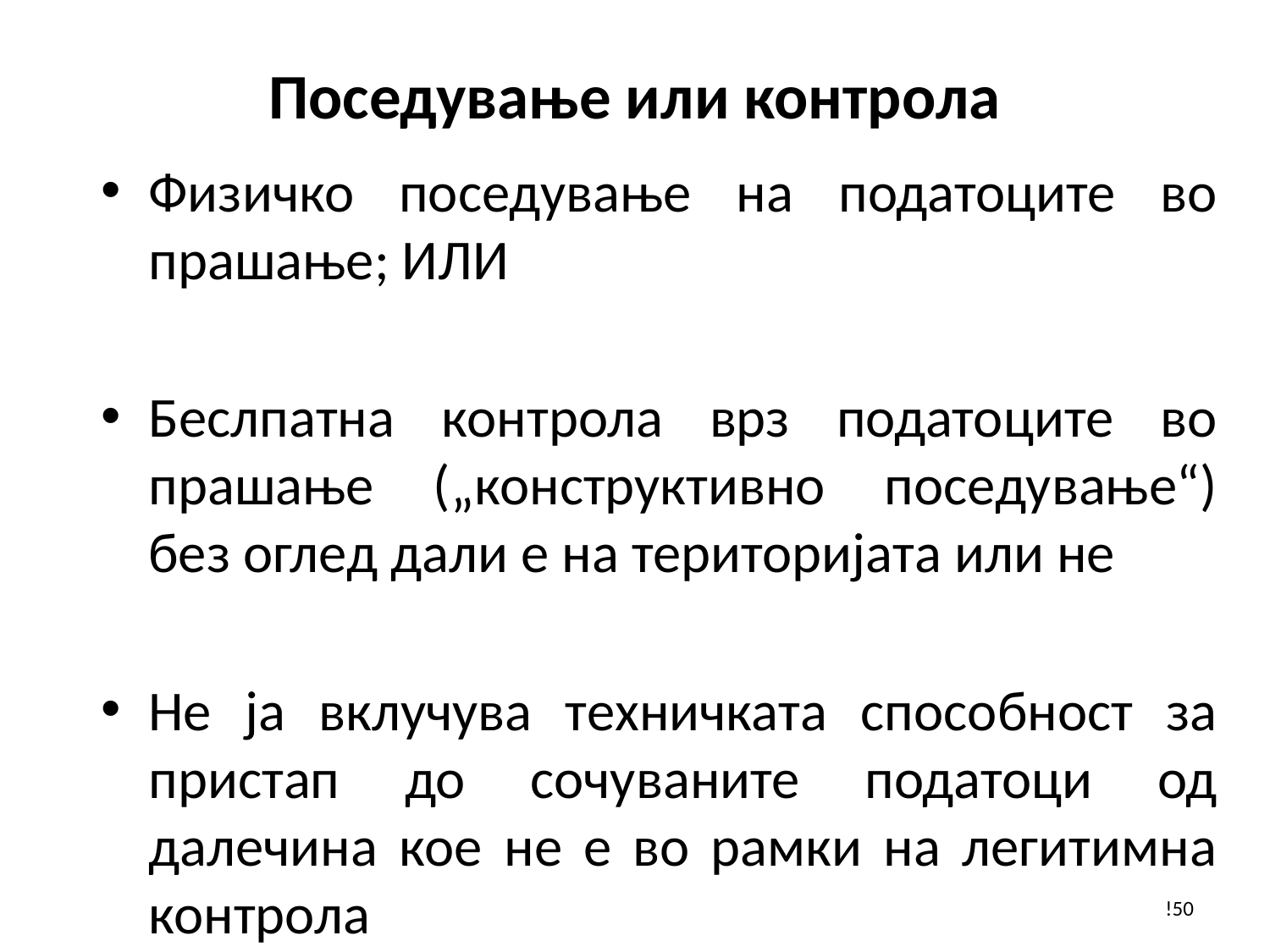

# Поседување или контрола
Физичко поседување на податоците во прашање; ИЛИ

Беслпатна контрола врз податоците во прашање („конструктивно поседување“) без оглед дали е на територијата или не

Не ја вклучува техничката способност за пристап до сочуваните податоци од далечина кое не е во рамки на легитимна контрола

!50